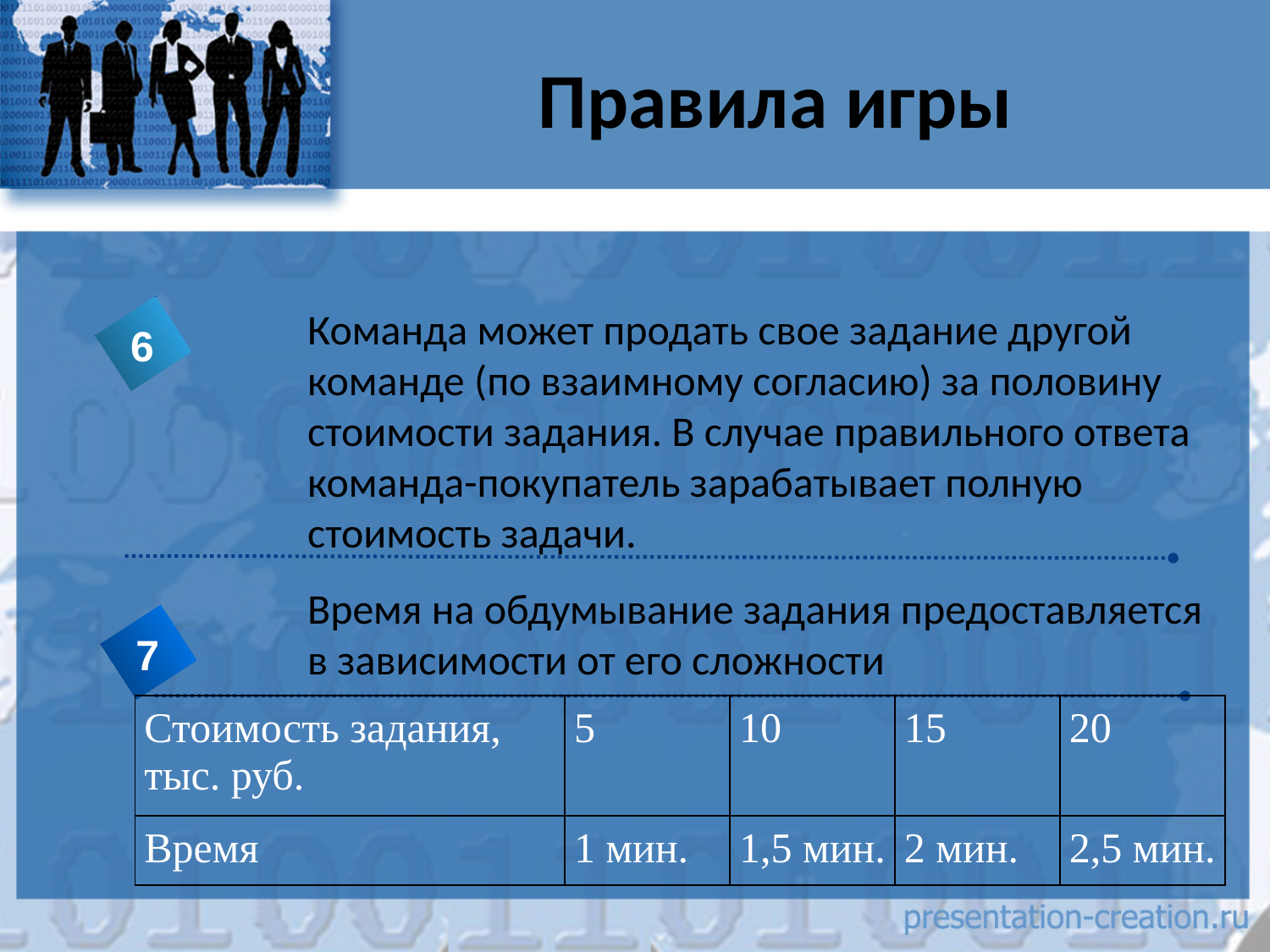

# Правила игры
Команда может продать свое задание другой команде (по взаимному согласию) за половину стоимости задания. В случае правильного ответа команда-покупатель зарабатывает полную стоимость задачи.

6

Время на обдумывание задания предоставляется в зависимости от его сложности

7
| Стоимость задания, тыс. руб. | 5 | 10 | 15 | 20 |
| --- | --- | --- | --- | --- |
| Время | 1 мин. | 1,5 мин. | 2 мин. | 2,5 мин. |